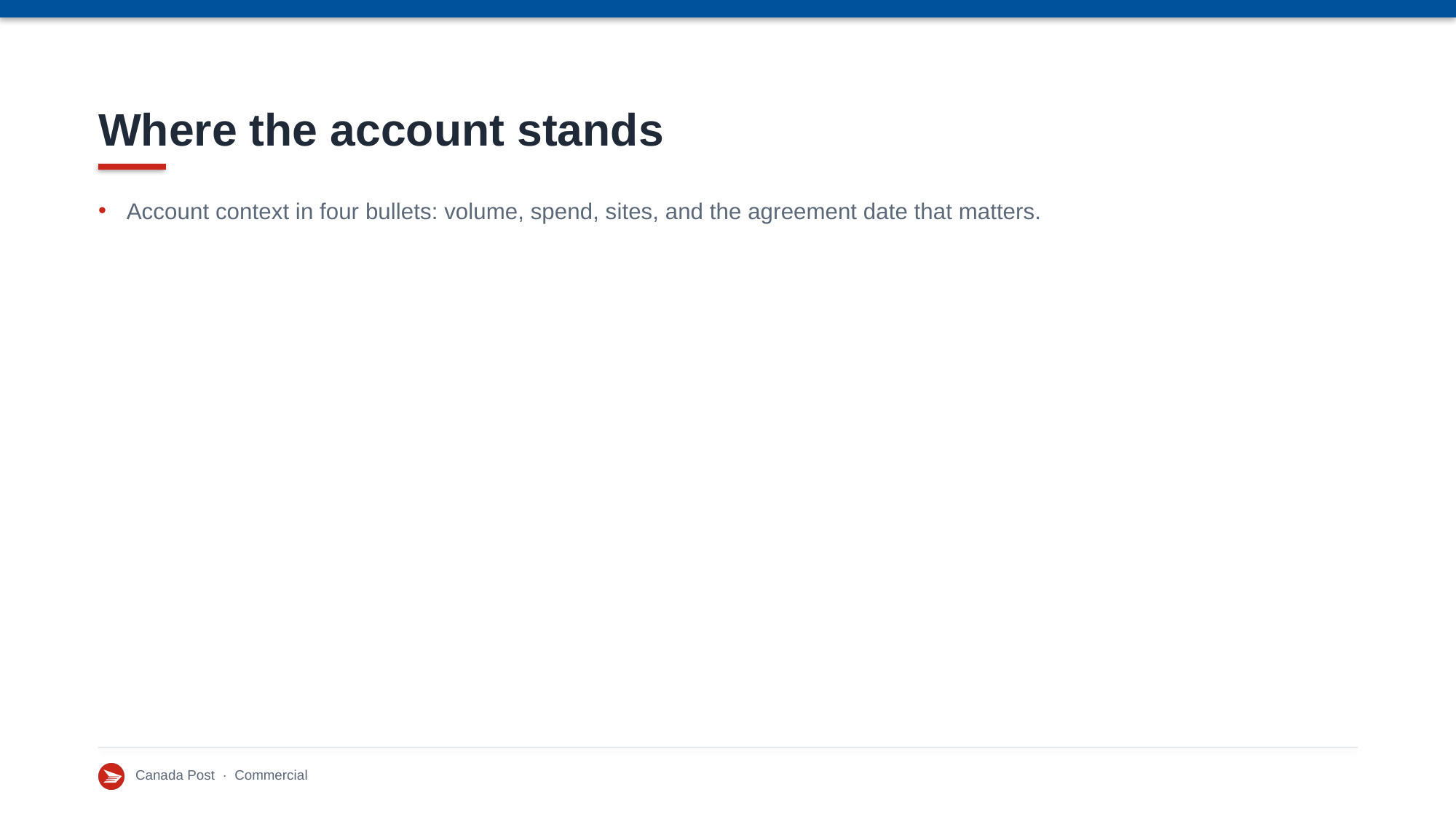

# Where the account stands
Account context in four bullets: volume, spend, sites, and the agreement date that matters.